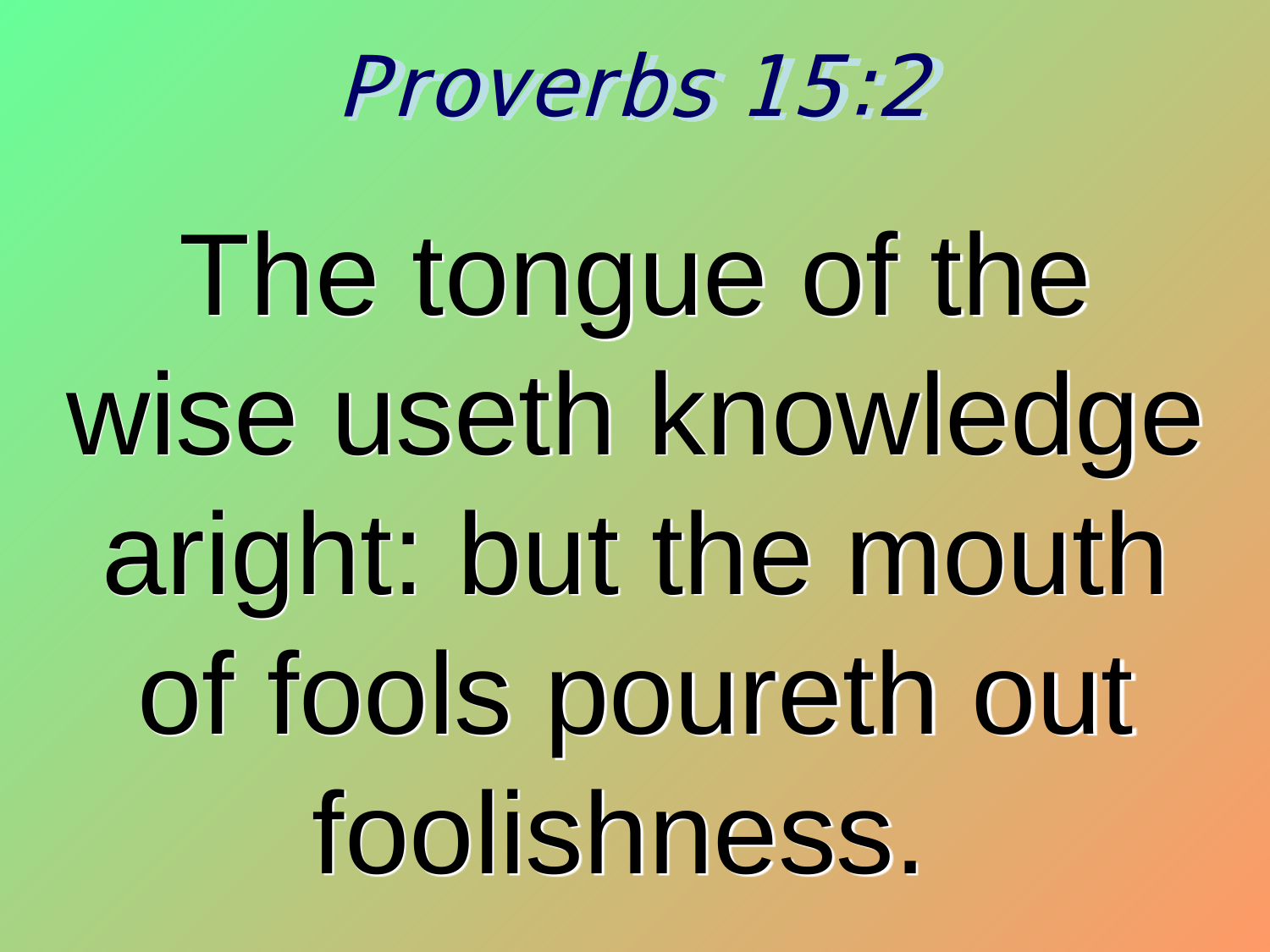

Proverbs 15:2
The tongue of the wise useth knowledge aright: but the mouth of fools poureth out foolishness.